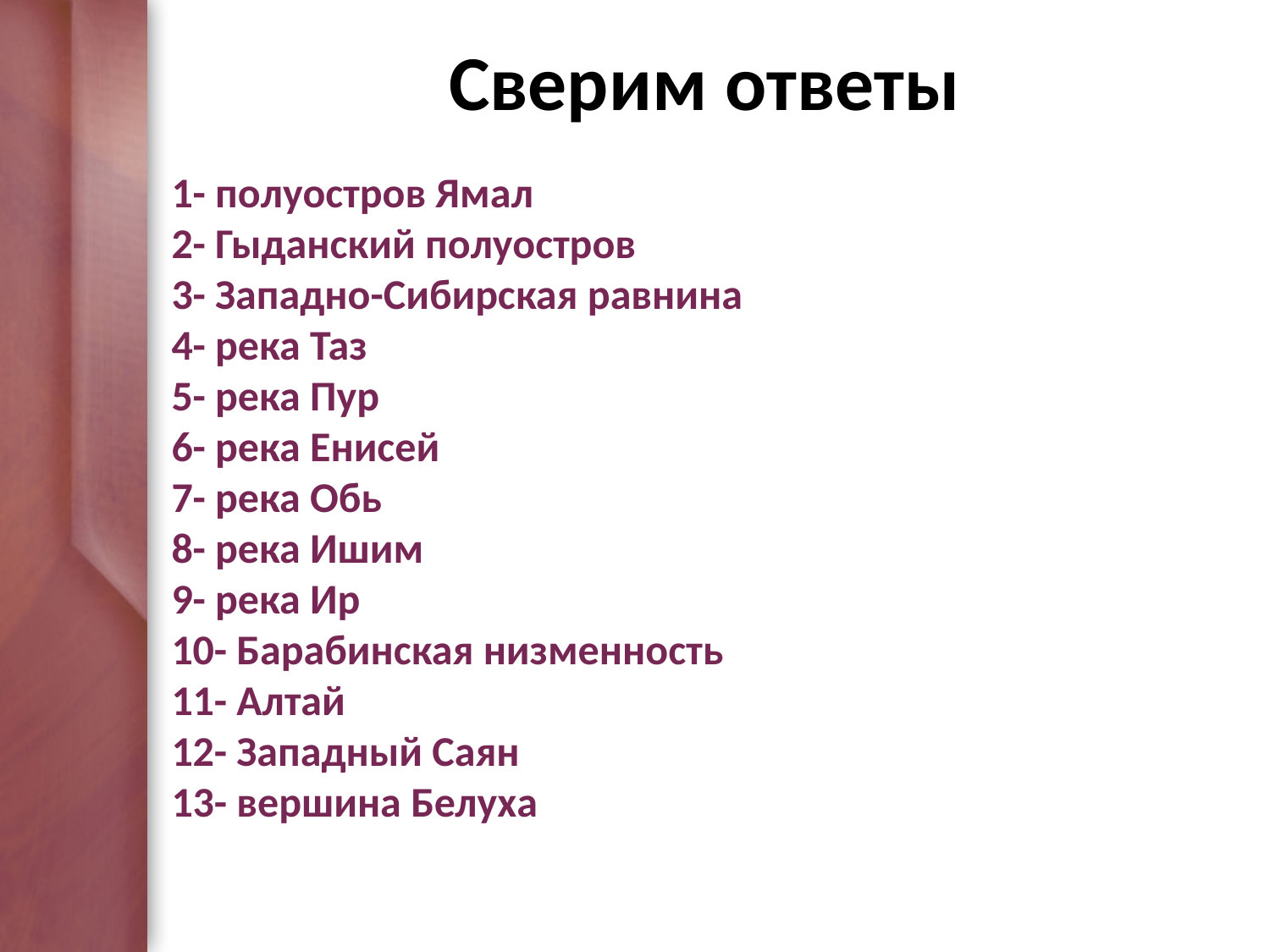

# Сверим ответы
1- полуостров Ямал
2- Гыданский полуостров
3- Западно-Сибирская равнина
4- река Таз
5- река Пур
6- река Енисей
7- река Обь
8- река Ишим
9- река Ир
10- Барабинская низменность
11- Алтай
12- Западный Саян
13- вершина Белуха